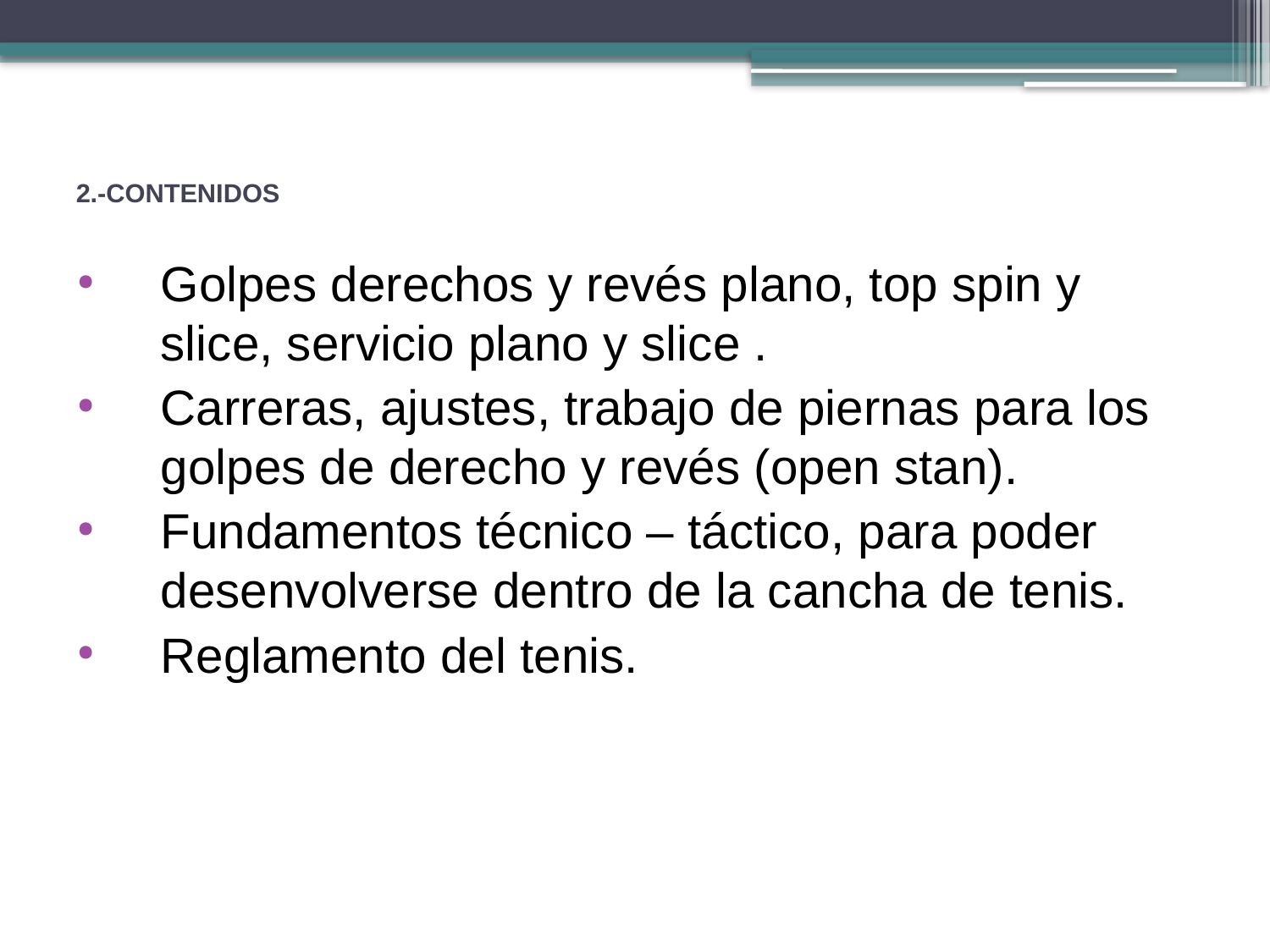

# 2.-CONTENIDOS
Golpes derechos y revés plano, top spin y slice, servicio plano y slice .
Carreras, ajustes, trabajo de piernas para los golpes de derecho y revés (open stan).
Fundamentos técnico – táctico, para poder desenvolverse dentro de la cancha de tenis.
Reglamento del tenis.